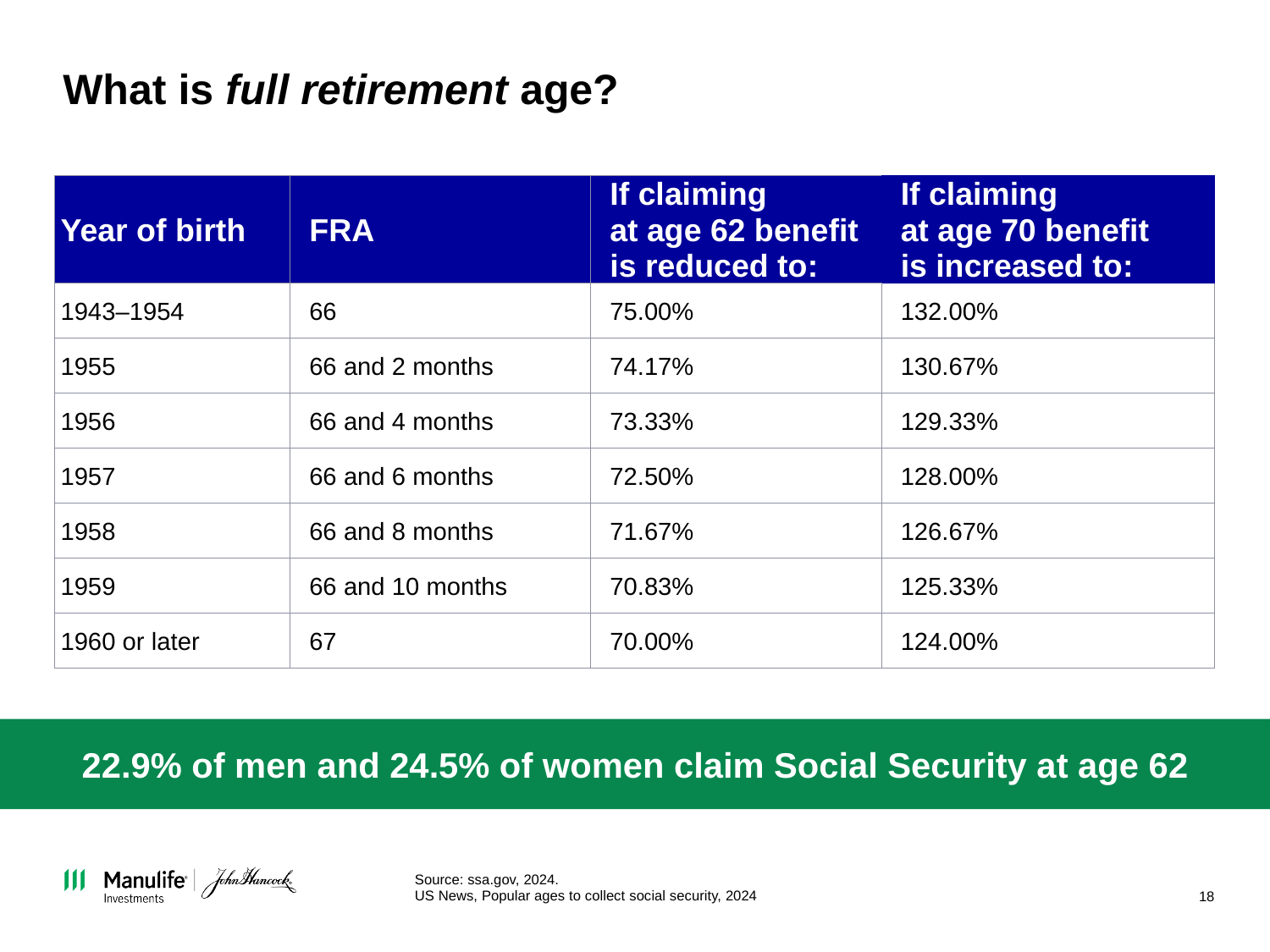

# What is full retirement age?
| Year of birth | FRA | If claiming at age 62 benefit is reduced to: | If claiming at age 70 benefit is increased to: |
| --- | --- | --- | --- |
| 1943–1954 | 66 | 75.00% | 132.00% |
| 1955 | 66 and 2 months | 74.17% | 130.67% |
| 1956 | 66 and 4 months | 73.33% | 129.33% |
| 1957 | 66 and 6 months | 72.50% | 128.00% |
| 1958 | 66 and 8 months | 71.67% | 126.67% |
| 1959 | 66 and 10 months | 70.83% | 125.33% |
| 1960 or later | 67 | 70.00% | 124.00% |
22.9% of men and 24.5% of women claim Social Security at age 62
Source: ssa.gov, 2024.
US News, Popular ages to collect social security, 2024
18